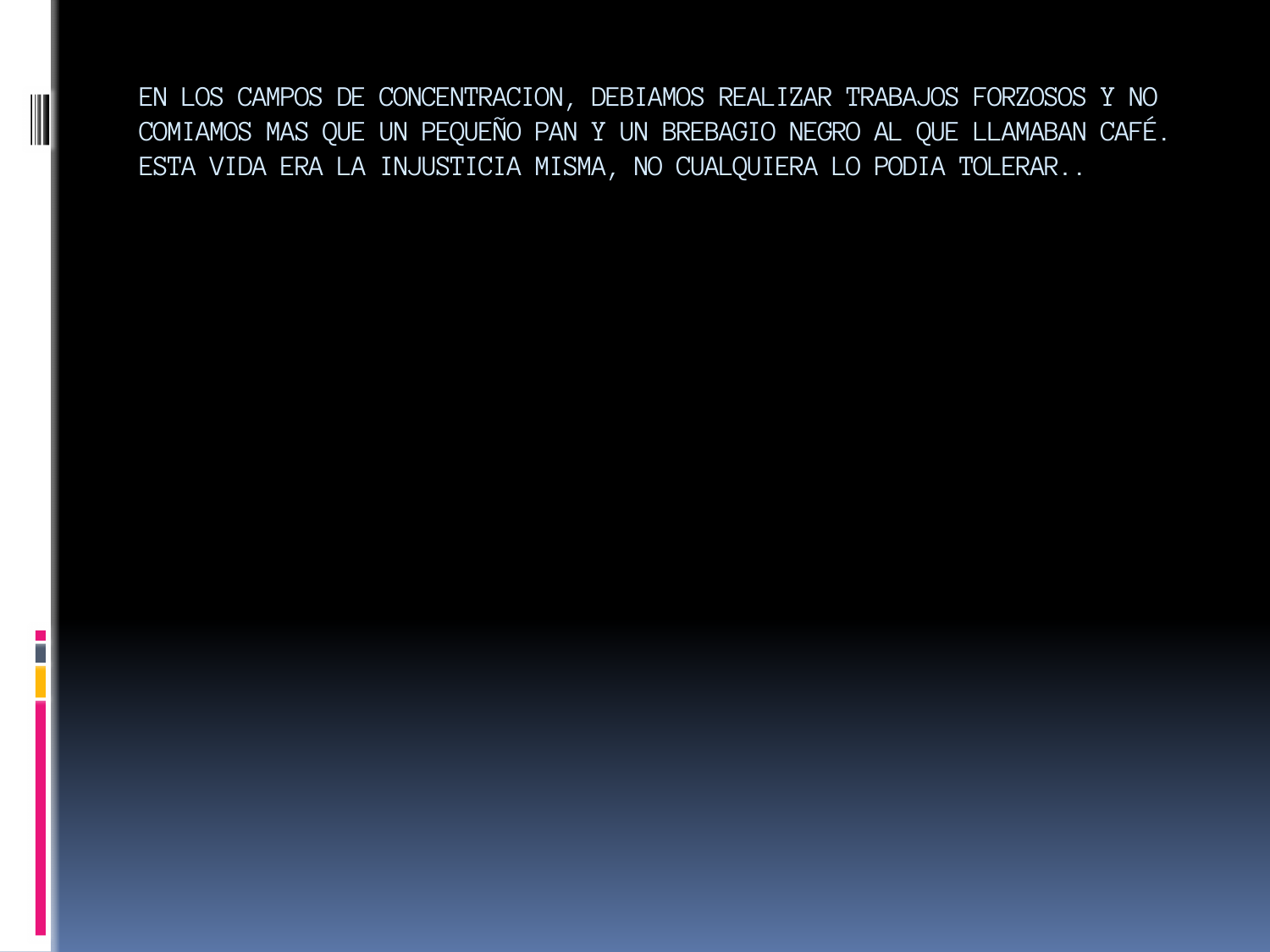

# EN LOS CAMPOS DE CONCENTRACION, DEBIAMOS REALIZAR TRABAJOS FORZOSOS Y NO COMIAMOS MAS QUE UN PEQUEÑO PAN Y UN BREBAGIO NEGRO AL QUE LLAMABAN CAFÉ. ESTA VIDA ERA LA INJUSTICIA MISMA, NO CUALQUIERA LO PODIA TOLERAR..